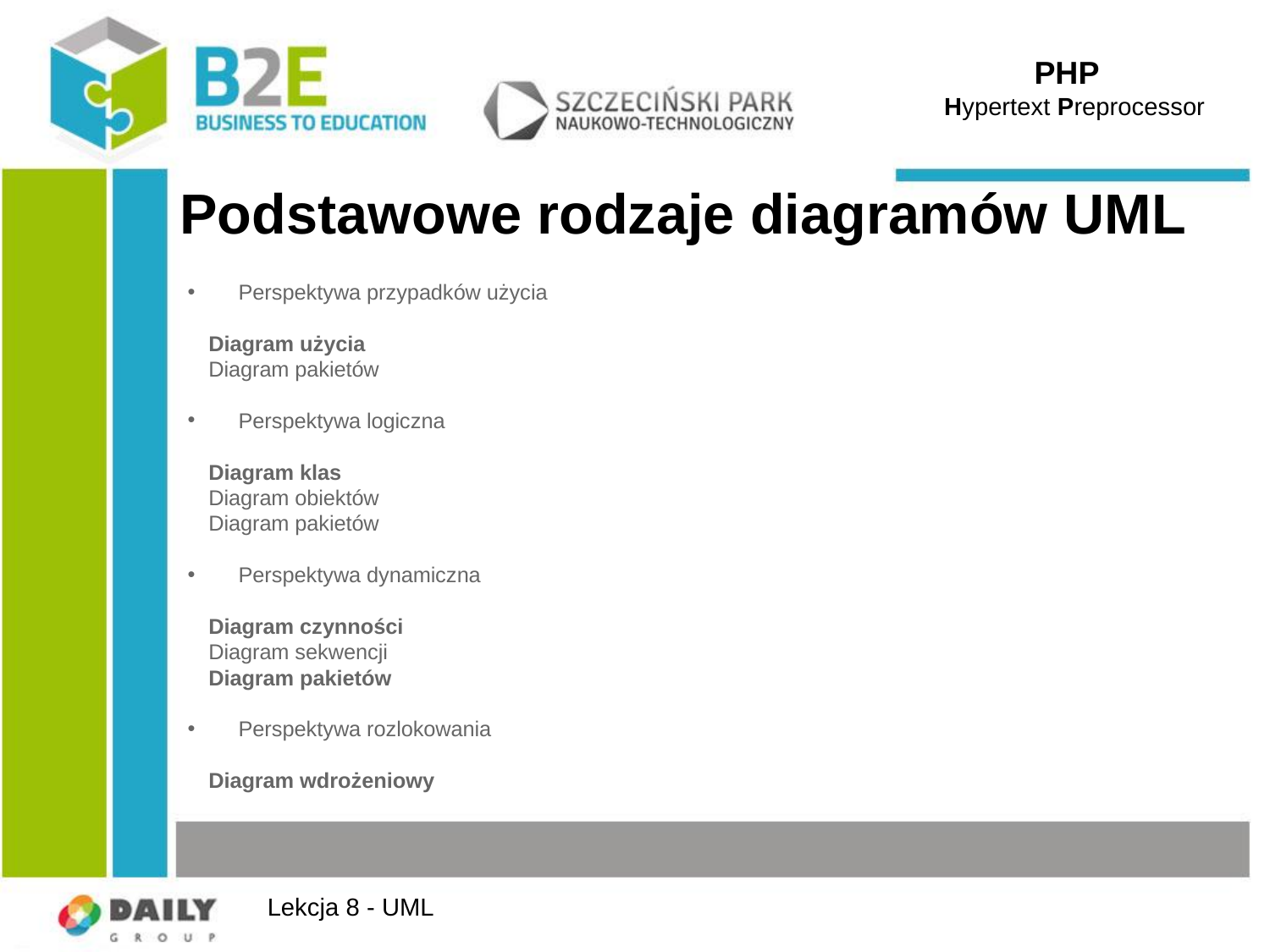

PHP
 Hypertext Preprocessor
# Podstawowe rodzaje diagramów UML
Perspektywa przypadków użycia
Diagram użycia
Diagram pakietów

Perspektywa logiczna
Diagram klas
Diagram obiektów
Diagram pakietów

Perspektywa dynamiczna
Diagram czynności
Diagram sekwencji
Diagram pakietów

Perspektywa rozlokowania
Diagram wdrożeniowy

Lekcja 8 - UML